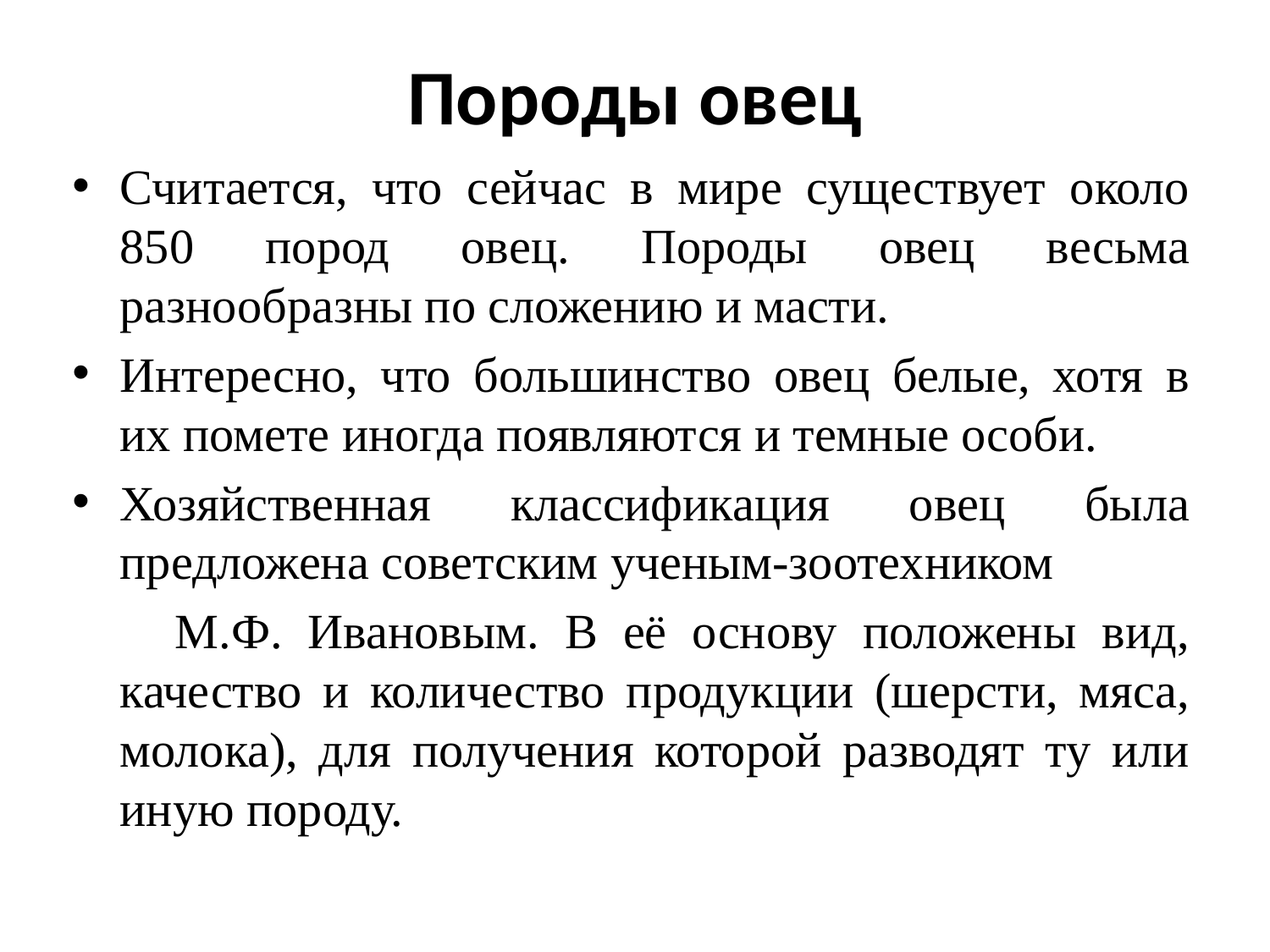

# Породы овец
Считается, что сейчас в мире существует около 850 пород овец. Породы овец весьма разнообразны по сложению и масти.
Интересно, что большинство овец белые, хотя в их помете иногда появляются и темные особи.
Хозяйственная классификация овец была предложена советским ученым-зоотехником
    М.Ф. Ивановым. В её основу положены вид, качество и количество продукции (шерсти, мяса, молока), для получения которой разводят ту или иную породу.